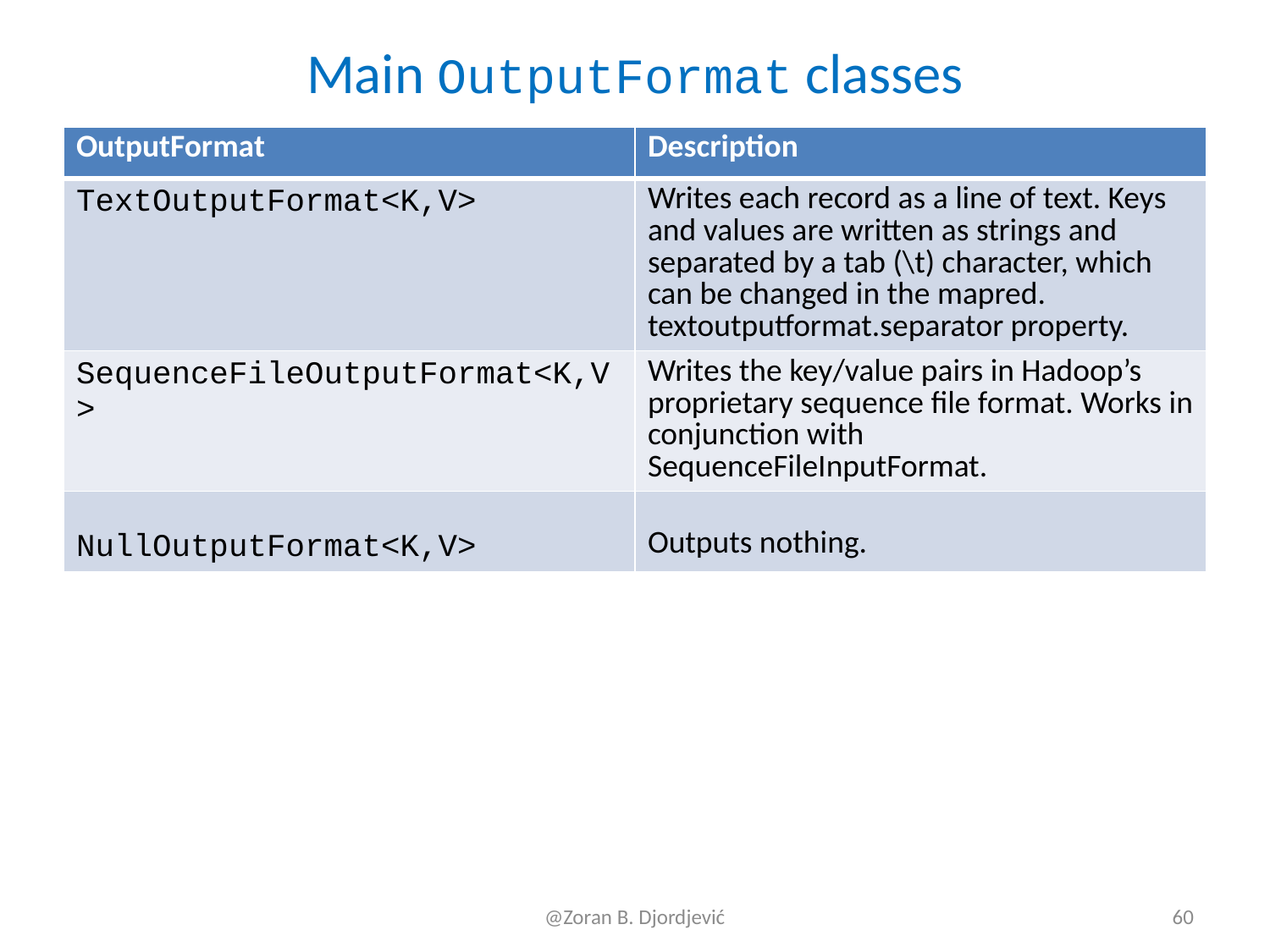

# Main OutputFormat classes
| OutputFormat | Description |
| --- | --- |
| TextOutputFormat<K,V> | Writes each record as a line of text. Keys and values are written as strings and separated by a tab (\t) character, which can be changed in the mapred. textoutputformat.separator property. |
| SequenceFileOutputFormat<K,V> | Writes the key/value pairs in Hadoop’s proprietary sequence file format. Works in conjunction with SequenceFileInputFormat. |
| NullOutputFormat<K,V> | Outputs nothing. |
@Zoran B. Djordjević
60